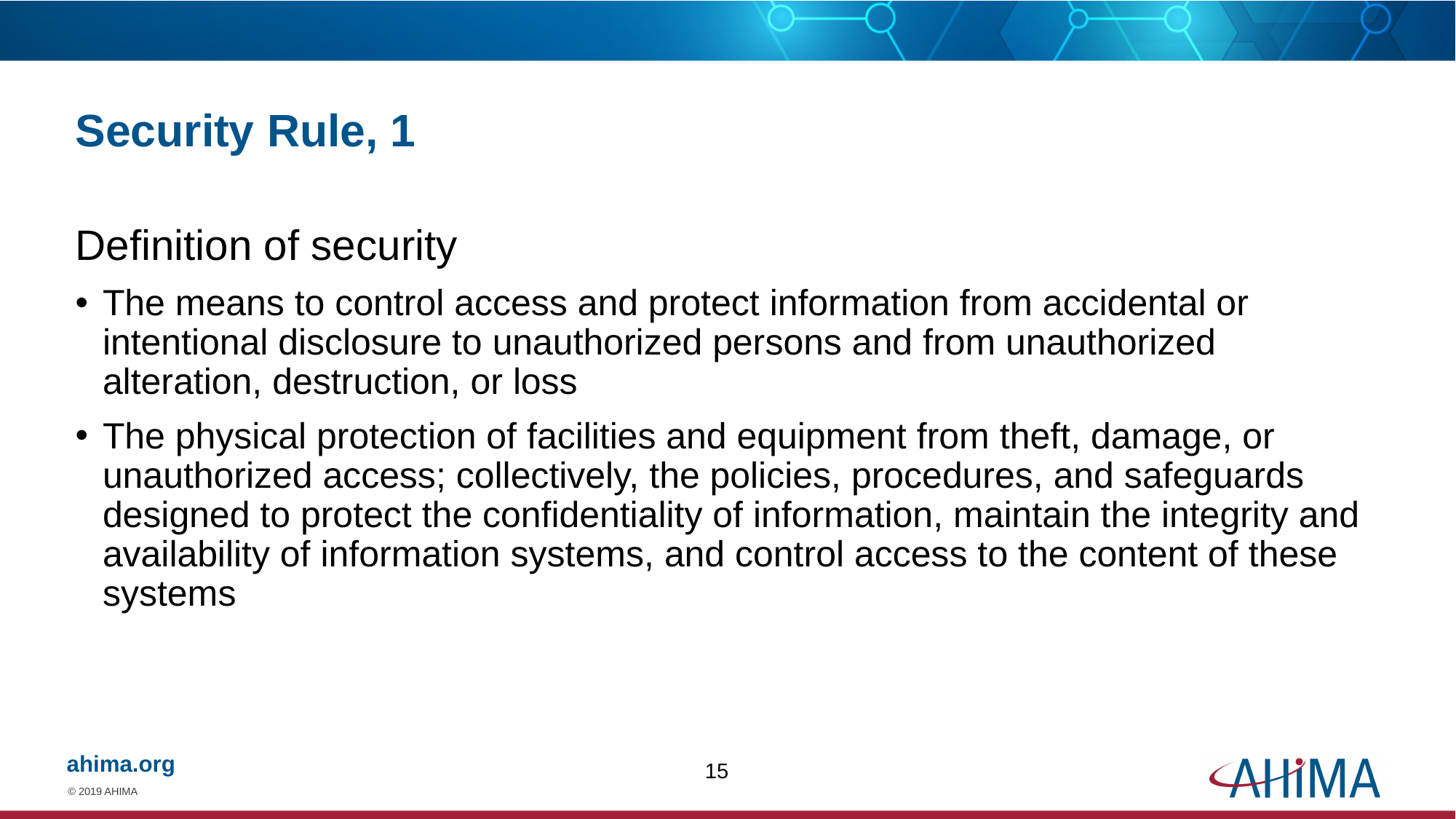

# Security Rule, 1
Definition of security
The means to control access and protect information from accidental or intentional disclosure to unauthorized persons and from unauthorized alteration, destruction, or loss
The physical protection of facilities and equipment from theft, damage, or unauthorized access; collectively, the policies, procedures, and safeguards designed to protect the confidentiality of information, maintain the integrity and availability of information systems, and control access to the content of these systems